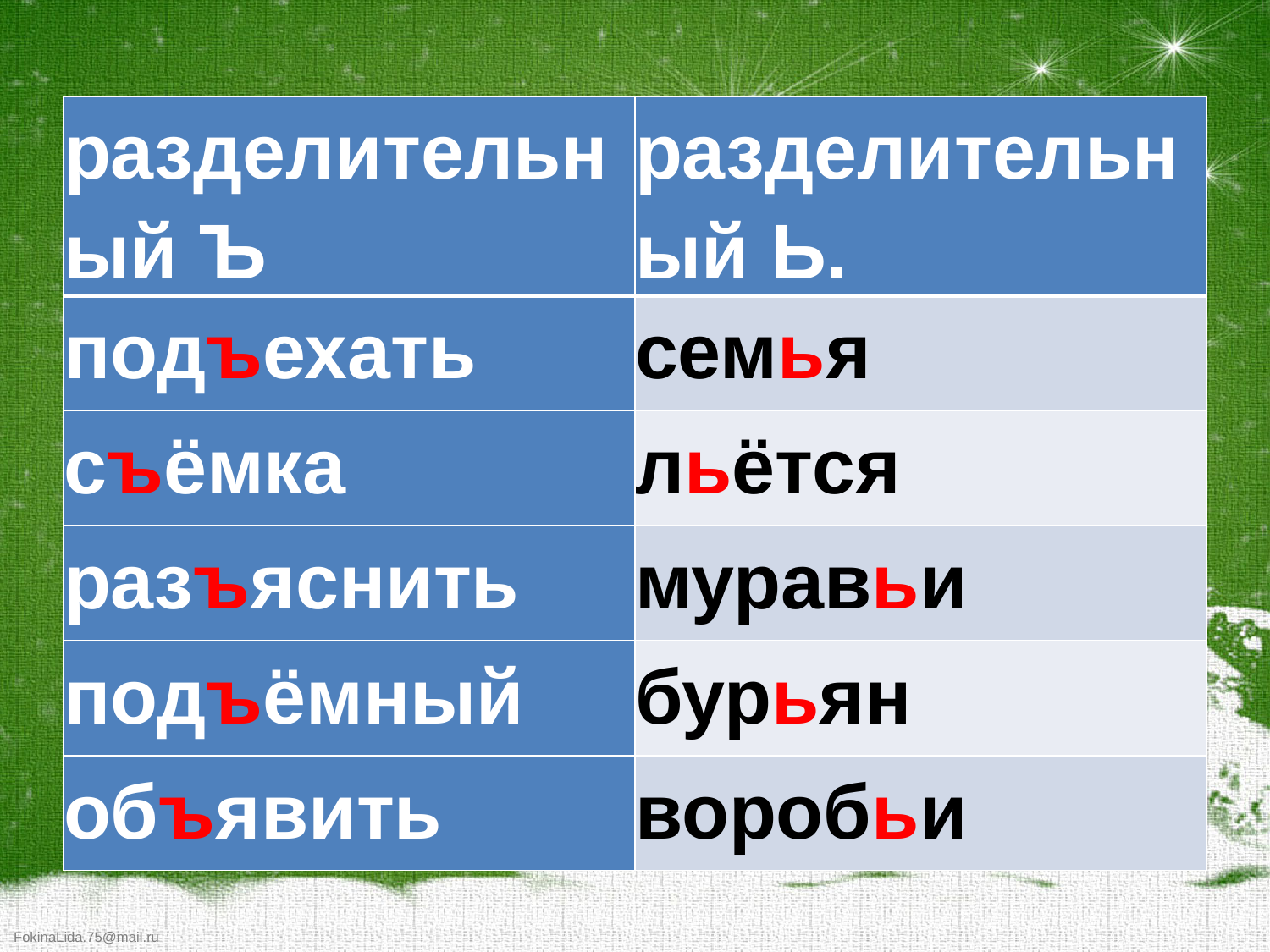

| разделительный Ъ | разделительный Ь. |
| --- | --- |
| подъехать | семья |
| съёмка | льётся |
| разъяснить | муравьи |
| подъёмный | бурьян |
| объявить | воробьи |